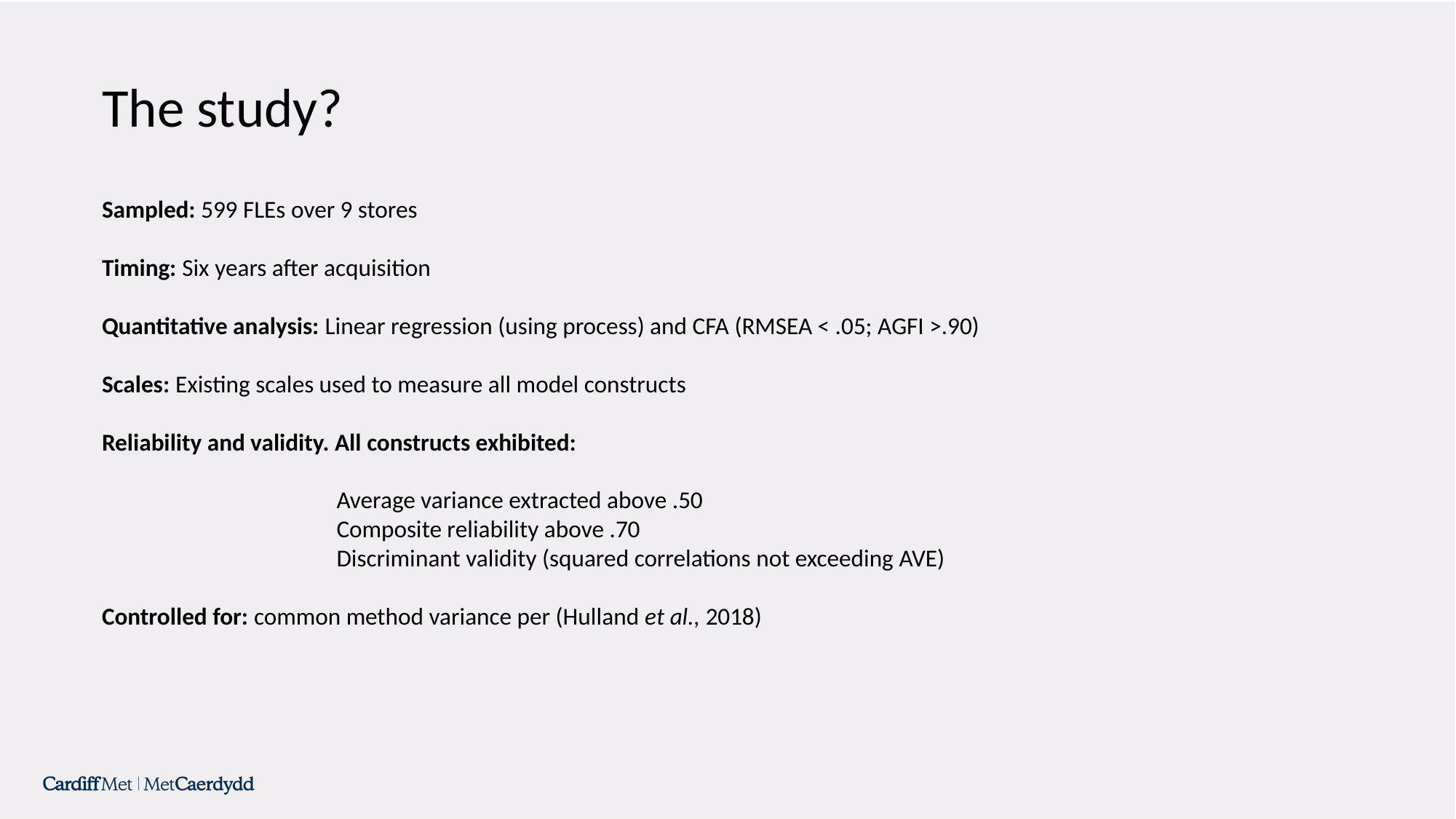

# The study?
Sampled: 599 FLEs over 9 stores

Timing: Six years after acquisition

Quantitative analysis: Linear regression (using process) and CFA (RMSEA < .05; AGFI >.90)

Scales: Existing scales used to measure all model constructs

Reliability and validity. All constructs exhibited:

		   Average variance extracted above .50
		   Composite reliability above .70
                                           Discriminant validity (squared correlations not exceeding AVE)

Controlled for: common method variance per (Hulland et al., 2018)